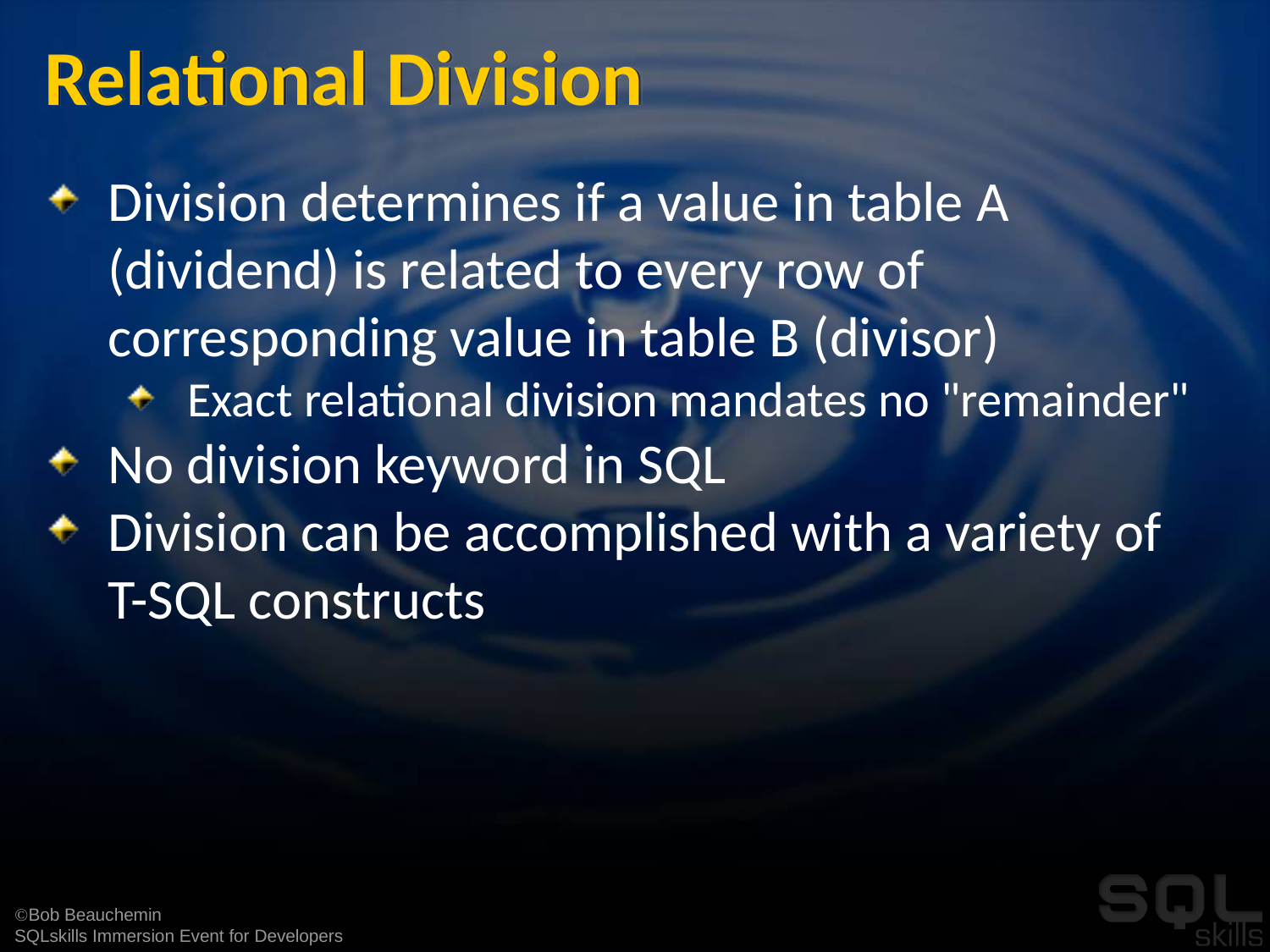

# Relational Division
Division determines if a value in table A (dividend) is related to every row of corresponding value in table B (divisor)
Exact relational division mandates no "remainder"
No division keyword in SQL
Division can be accomplished with a variety of T-SQL constructs